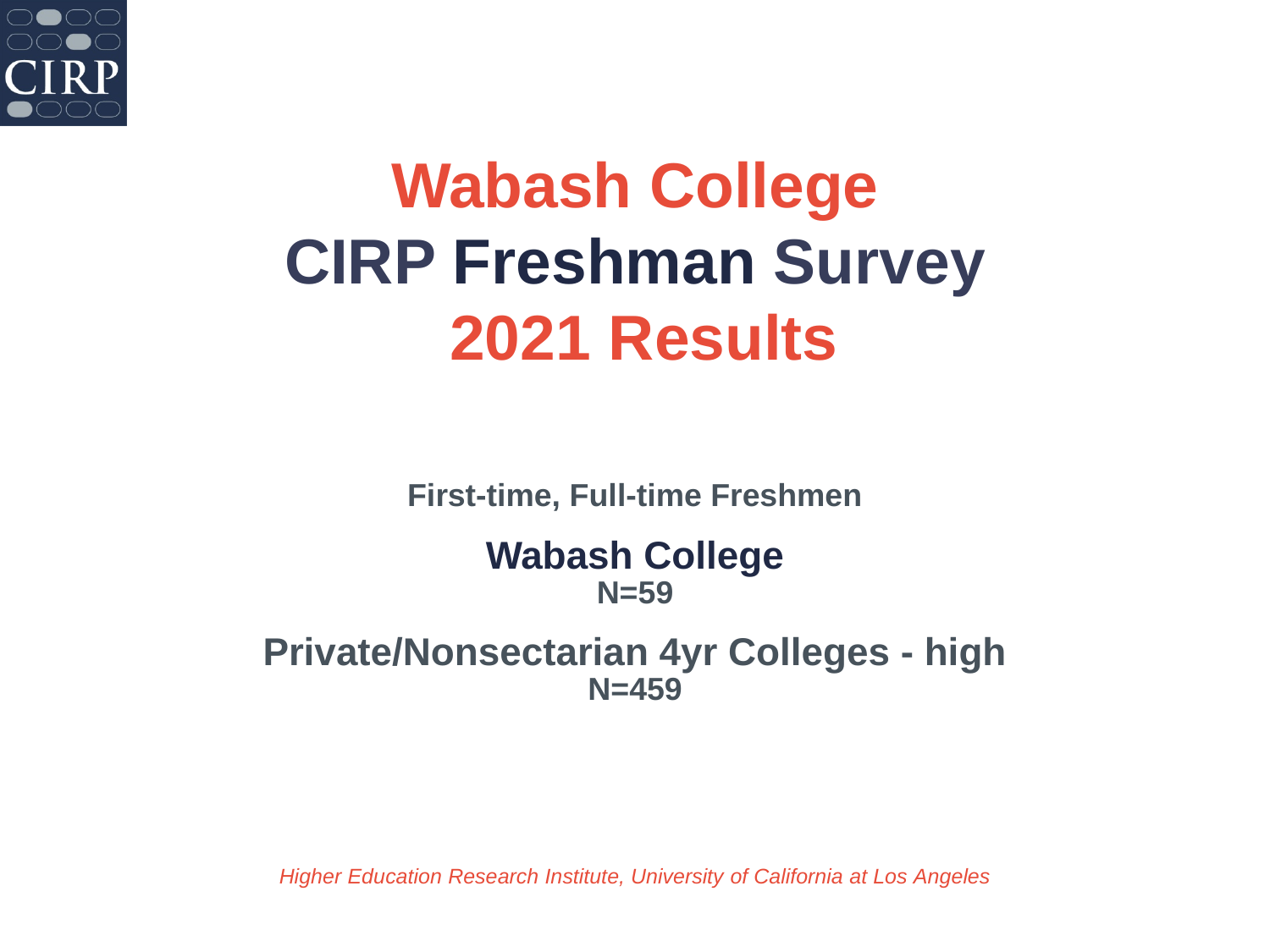

# Wabash College CIRP Freshman Survey 2021 Results
First-time, Full-time Freshmen

Wabash College
N=59

Private/Nonsectarian 4yr Colleges - high
N=459
Higher Education Research Institute, University of California at Los Angeles